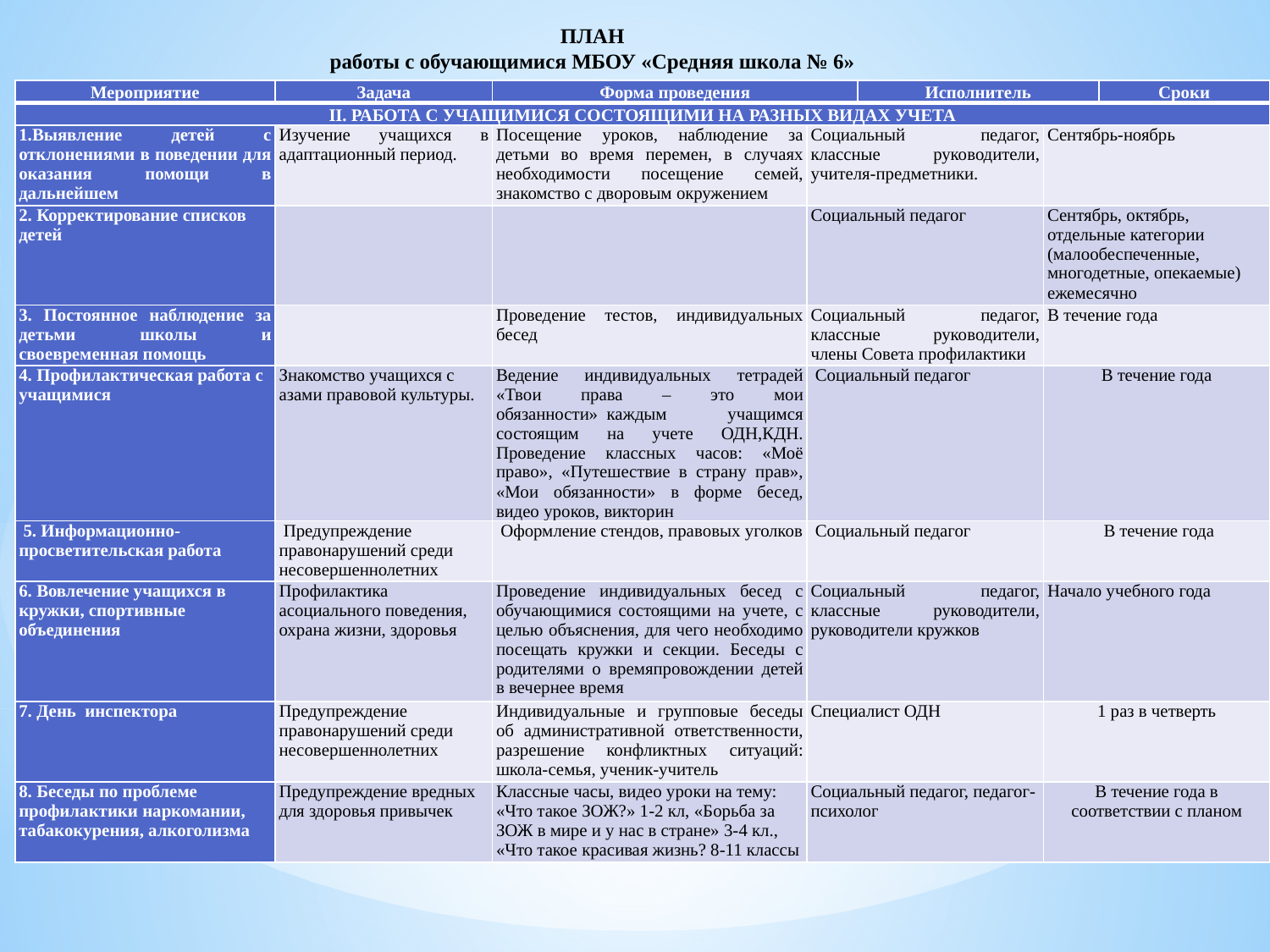

ПЛАН
работы с обучающимися МБОУ «Средняя школа № 6»
| Мероприятие | Задача | Форма проведения |  | Исполнитель |  | Сроки |
| --- | --- | --- | --- | --- | --- | --- |
| II. РАБОТА С УЧАЩИМИСЯ СОСТОЯЩИМИ НА РАЗНЫХ ВИДАХ УЧЕТА |  |  |  |  |  |  |
| 1.Выявление детей с отклонениями в поведении для оказания помощи в дальнейшем | Изучение учащихся в адаптационный период. | Посещение уроков, наблюдение за детьми во время перемен, в случаях необходимости посещение семей, знакомство с дворовым окружением | Социальный педагог, классные руководители, учителя-предметники. |  | Сентябрь-ноябрь |  |
| 2. Корректирование списков детей |  |  | Социальный педагог |  | Сентябрь, октябрь, отдельные категории (малообеспеченные, многодетные, опекаемые) ежемесячно |  |
| 3. Постоянное наблюдение за детьми школы и своевременная помощь |  | Проведение тестов, индивидуальных бесед | Социальный педагог, классные руководители, члены Совета профилактики |  | В течение года |  |
| 4. Профилактическая работа с учащимися | Знакомство учащихся с азами правовой культуры. | Ведение индивидуальных тетрадей «Твои права – это мои обязанности»  каждым учащимся состоящим на учете ОДН,КДН. Проведение классных часов: «Моё право», «Путешествие в страну прав», «Мои обязанности» в форме бесед, видео уроков, викторин | Социальный педагог |  | В течение года |  |
| 5. Информационно-просветительская работа | Предупреждение правонарушений среди несовершеннолетних | Оформление стендов, правовых уголков | Социальный педагог |  | В течение года |  |
| 6. Вовлечение учащихся в кружки, спортивные объединения | Профилактика асоциального поведения, охрана жизни, здоровья | Проведение индивидуальных бесед с обучающимися состоящими на учете, с целью объяснения, для чего необходимо посещать кружки и секции. Беседы с родителями о времяпровождении детей в вечернее время | Социальный педагог, классные руководители, руководители кружков |  | Начало учебного года |  |
| 7. День инспектора | Предупреждение правонарушений среди несовершеннолетних | Индивидуальные и групповые беседы об административной ответственности, разрешение конфликтных ситуаций: школа-семья, ученик-учитель | Специалист ОДН |  | 1 раз в четверть |  |
| 8. Беседы по проблеме профилактики наркомании, табакокурения, алкоголизма | Предупреждение вредных для здоровья привычек | Классные часы, видео уроки на тему: «Что такое ЗОЖ?» 1-2 кл, «Борьба за ЗОЖ в мире и у нас в стране» 3-4 кл., «Что такое красивая жизнь? 8-11 классы | Социальный педагог, педагог-психолог |  | В течение года в соответствии с планом |  |